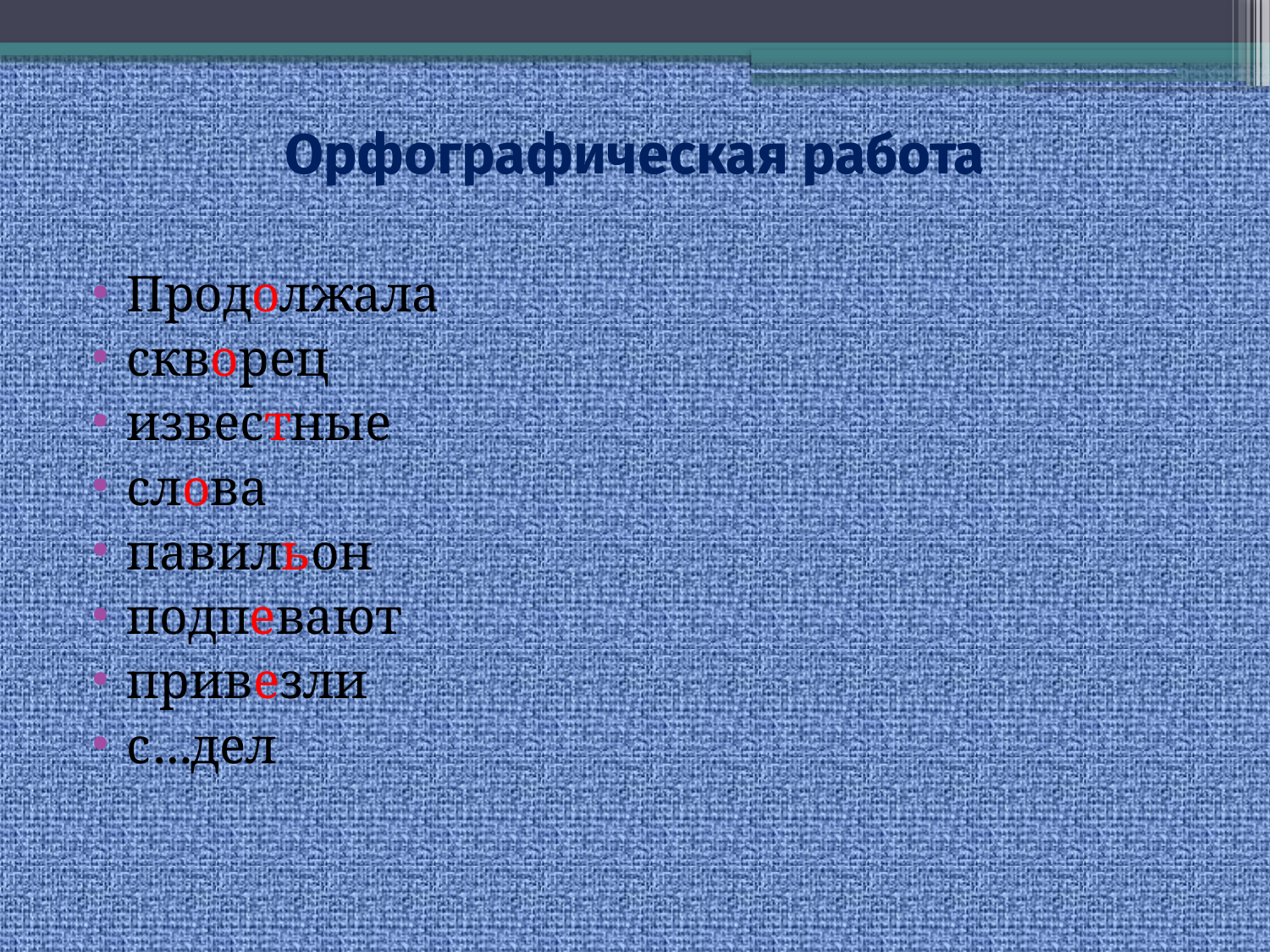

# Орфографическая работа
Продолжала
скворец
известные
слова
павильон
подпевают
привезли
с…дел